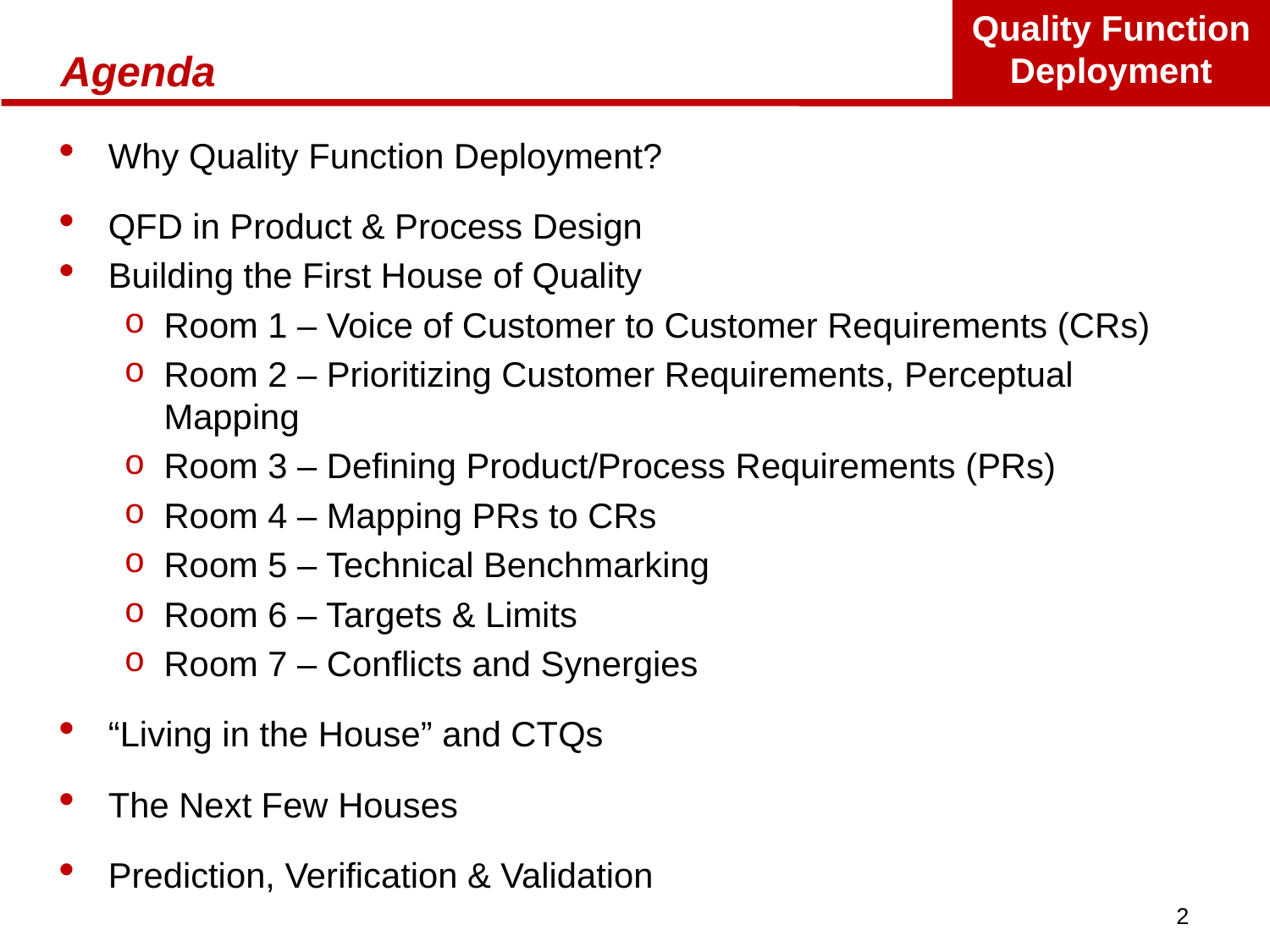

# Agenda
Why Quality Function Deployment?
QFD in Product & Process Design
Building the First House of Quality
Room 1 – Voice of Customer to Customer Requirements (CRs)
Room 2 – Prioritizing Customer Requirements, Perceptual Mapping
Room 3 – Defining Product/Process Requirements (PRs)
Room 4 – Mapping PRs to CRs
Room 5 – Technical Benchmarking
Room 6 – Targets & Limits
Room 7 – Conflicts and Synergies
“Living in the House” and CTQs
The Next Few Houses
Prediction, Verification & Validation